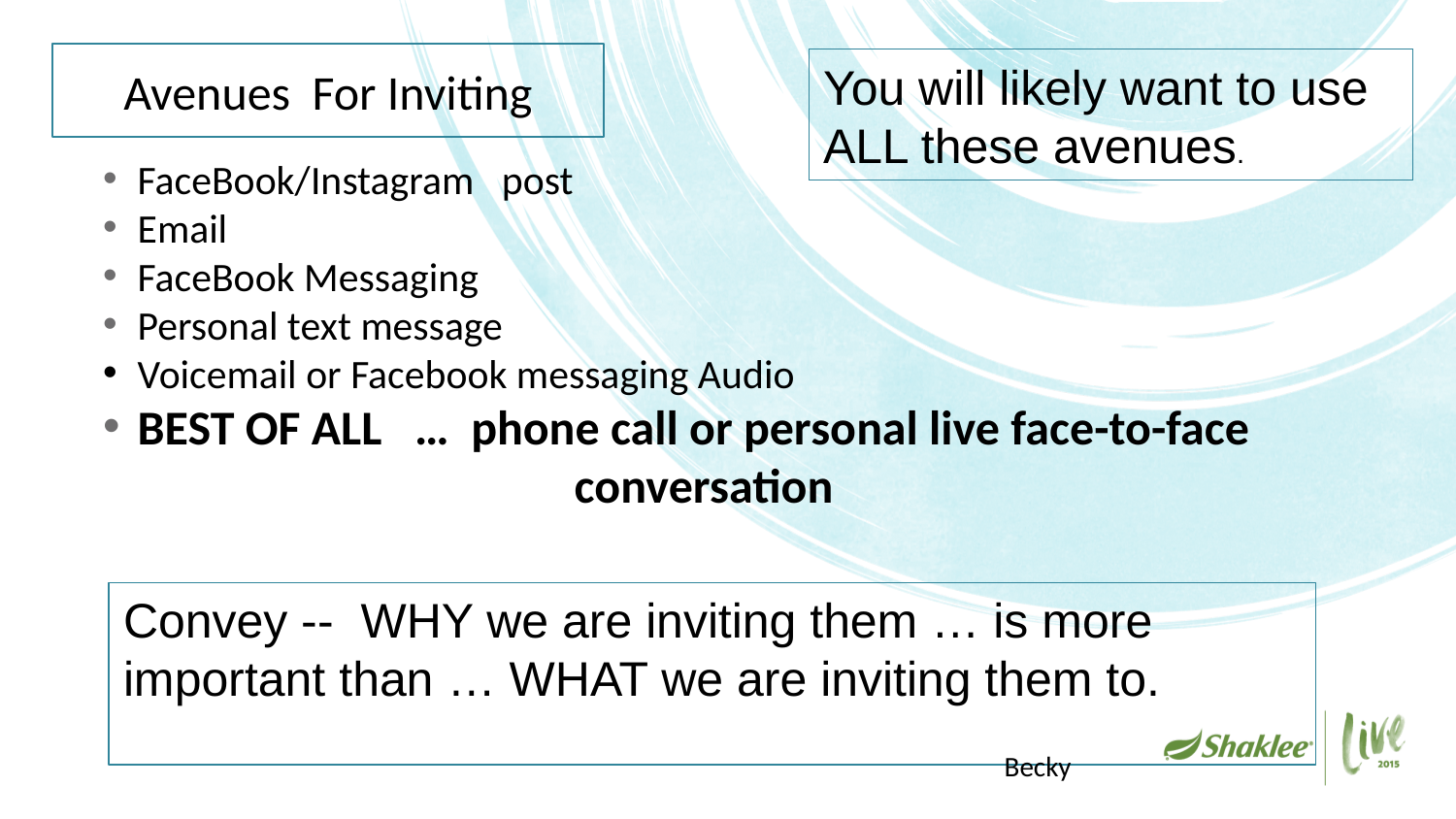

# Avenues  For Inviting
You will likely want to use ALL these avenues.
FaceBook/Instagram   post
Email
FaceBook Messaging
Personal text message
Voicemail or Facebook messaging Audio
BEST OF ALL   …  phone call or personal live face-to-face 				conversation

Convey --  WHY we are inviting them … is more important than … WHAT we are inviting them to.
Becky